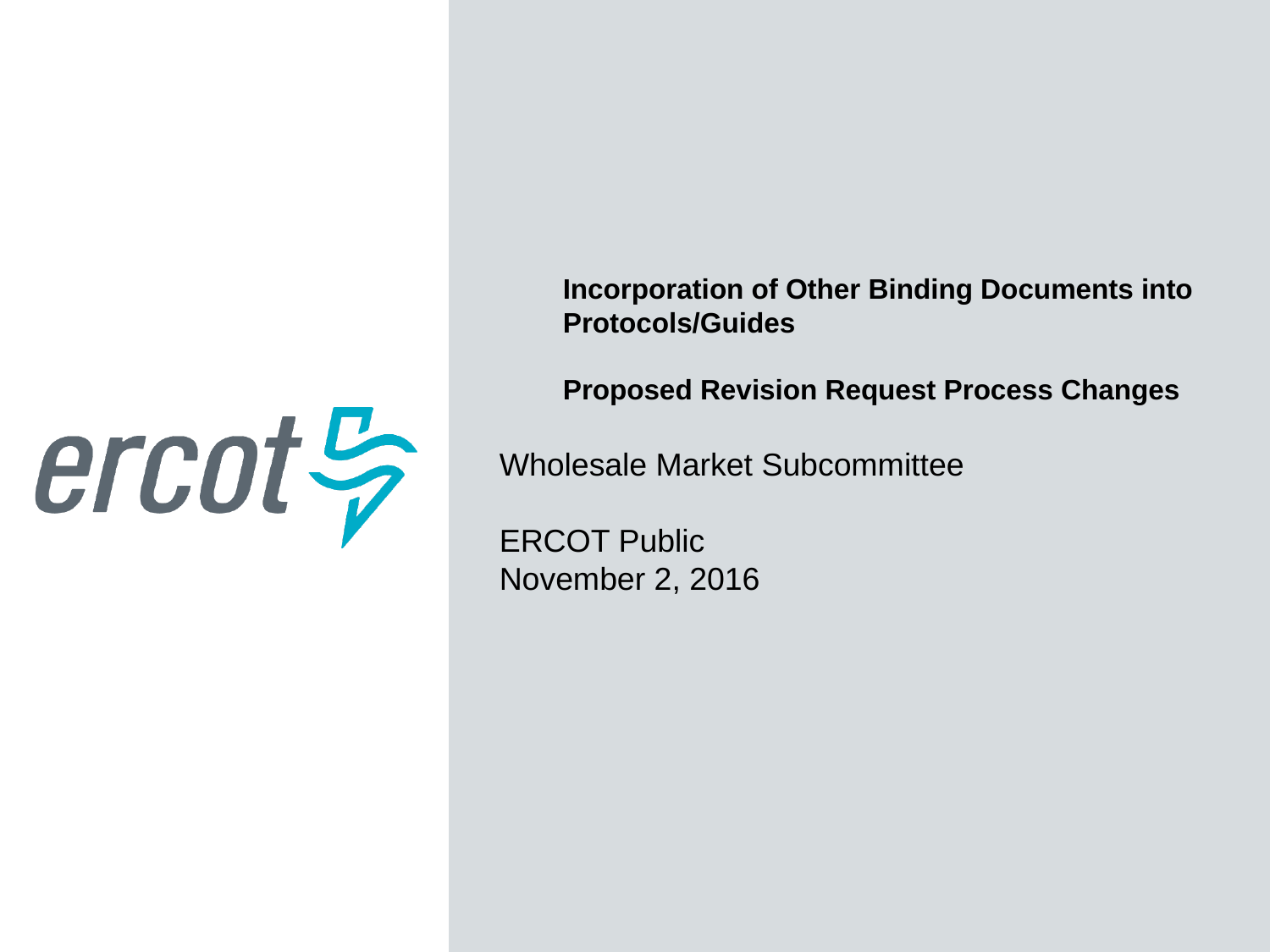

Incorporation of Other Binding Documents into Protocols/Guides

Proposed Revision Request Process Changes

Wholesale Market Subcommittee

ERCOT Public
November 2, 2016